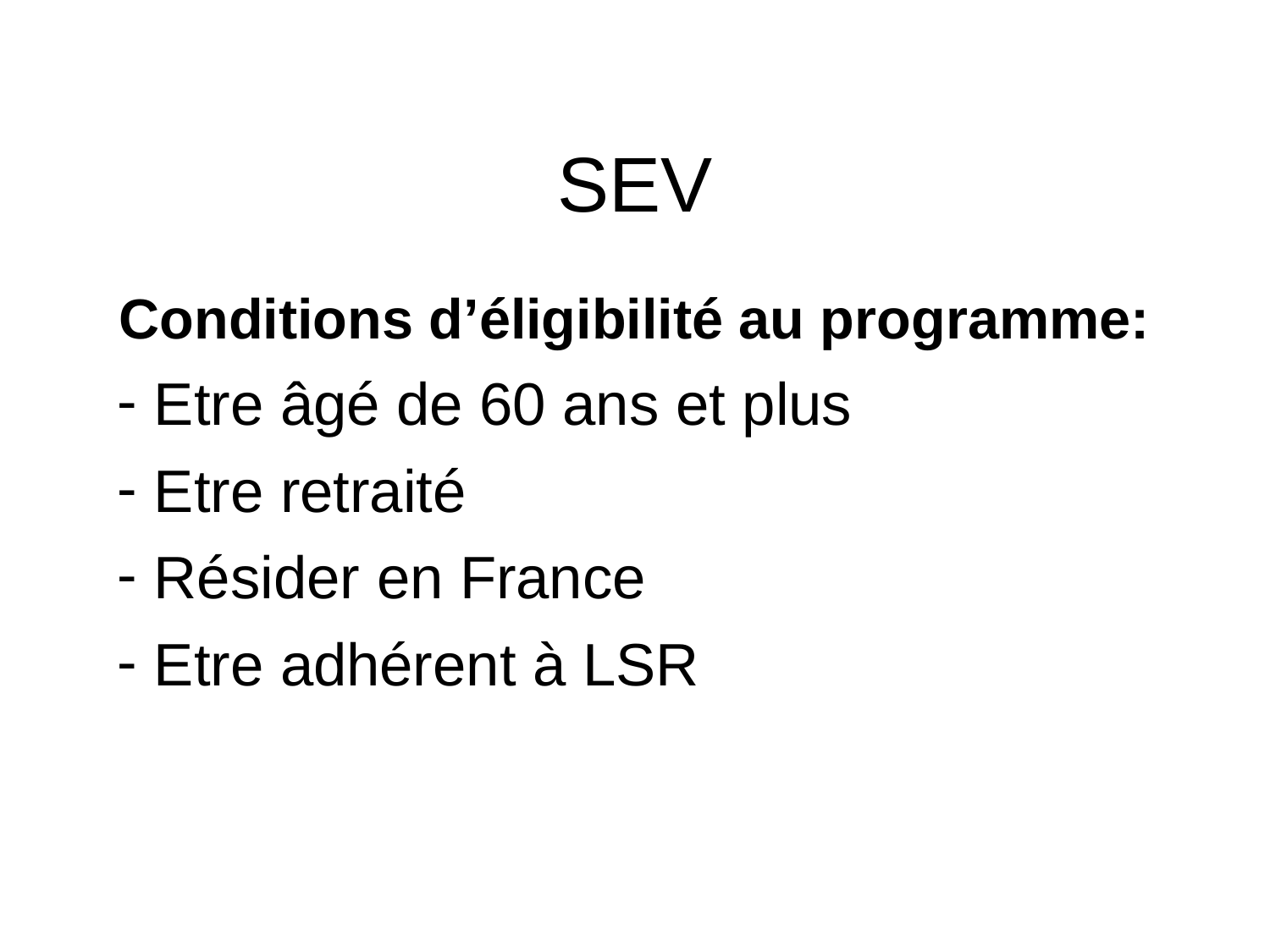

# SEV
Conditions d’éligibilité au programme:
 Etre âgé de 60 ans et plus
 Etre retraité
 Résider en France
 Etre adhérent à LSR